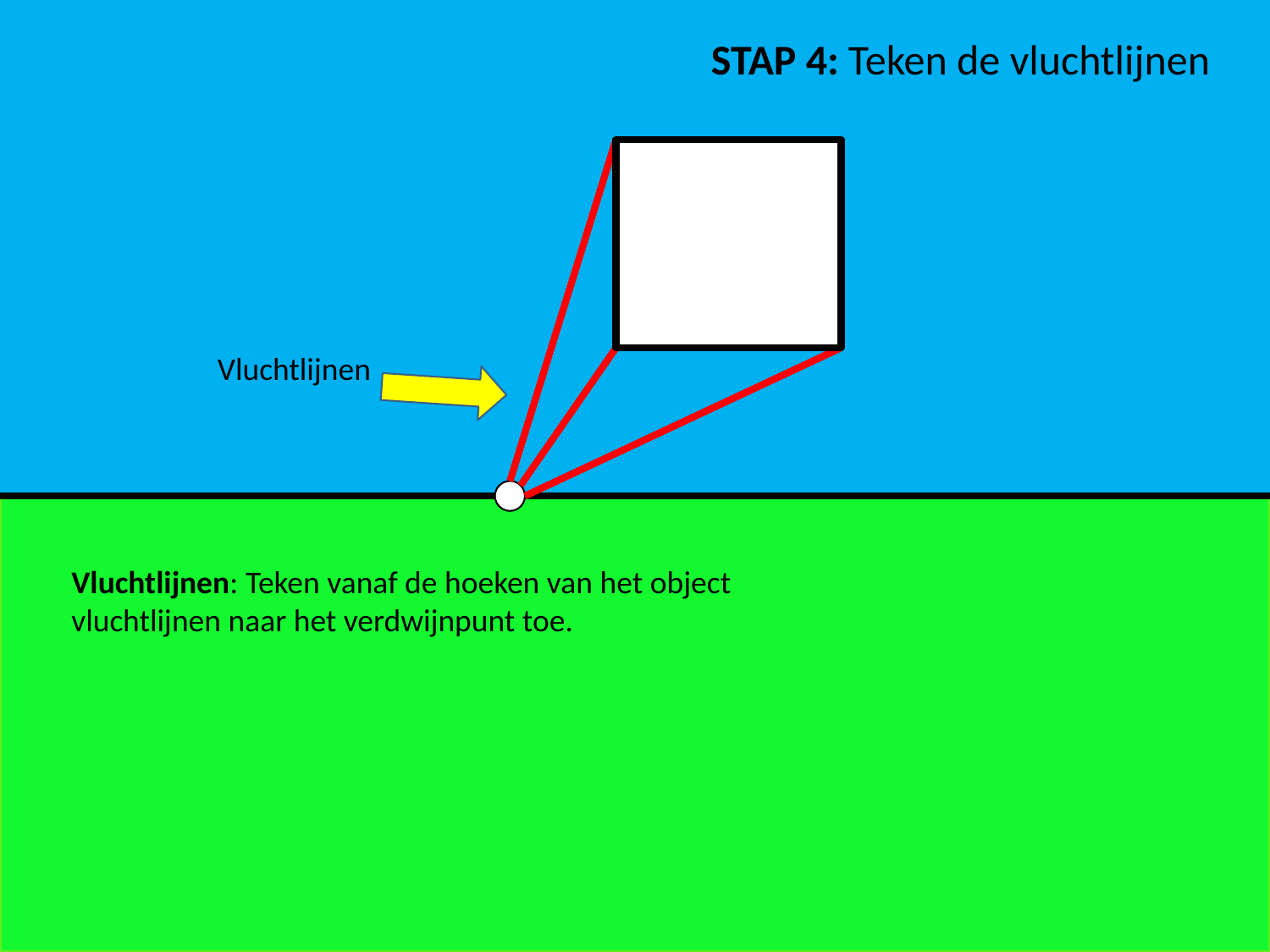

STAP 4: Teken de vluchtlijnen

Vluchtlijnen

Vluchtlijnen: Teken vanaf de hoeken van het object vluchtlijnen naar het verdwijnpunt toe.